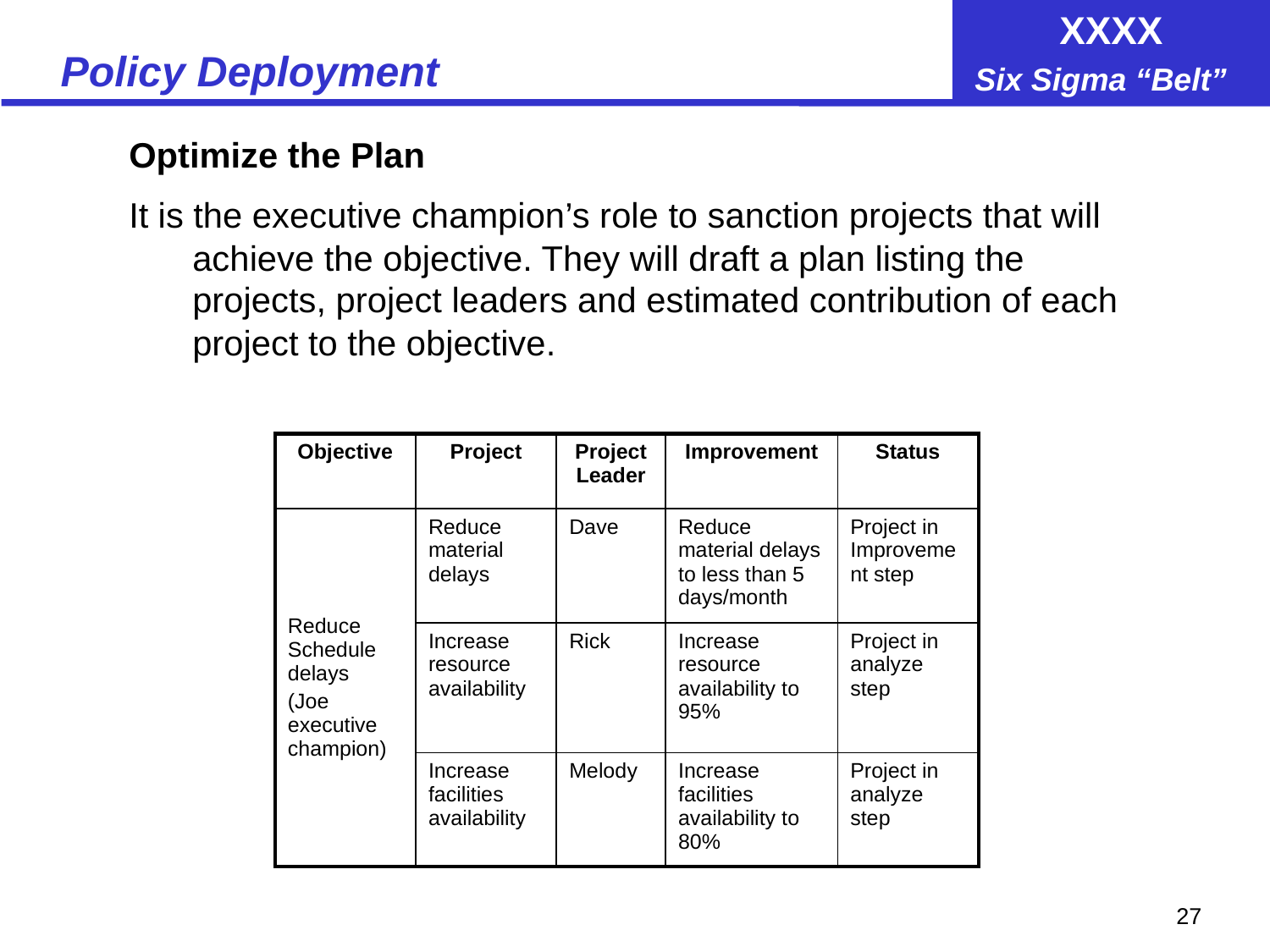

# Policy Deployment
Optimize the Plan
It is the executive champion’s role to sanction projects that will achieve the objective. They will draft a plan listing the projects, project leaders and estimated contribution of each project to the objective.
| Objective | Project | Project Leader | Improvement | Status |
| --- | --- | --- | --- | --- |
| Reduce Schedule delays (Joe executive champion) | Reduce material delays | Dave | Reduce material delays to less than 5 days/month | Project in Improvement step |
|  | Increase resource availability | Rick | Increase resource availability to 95% | Project in analyze step |
|  | Increase facilities availability | Melody | Increase facilities availability to 80% | Project in analyze step |